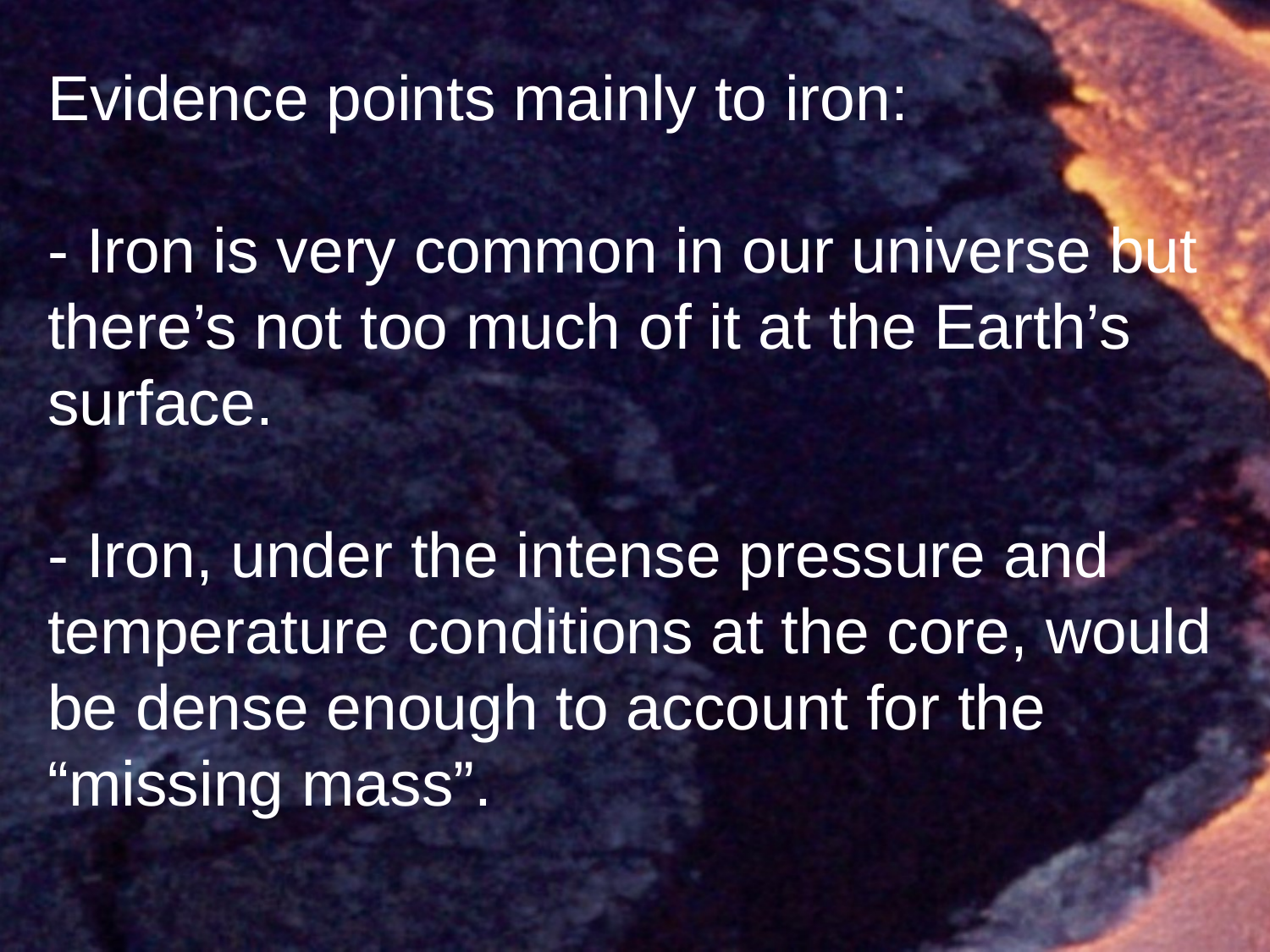

# So what dense material could it be? Evidence points mainly to iron: - Iron is very common in our universe but there’s not too much of it at the Earth’s surface. - Iron, under the intense pressure and temperature conditions at the core, would be dense enough to account for the “missing mass”.